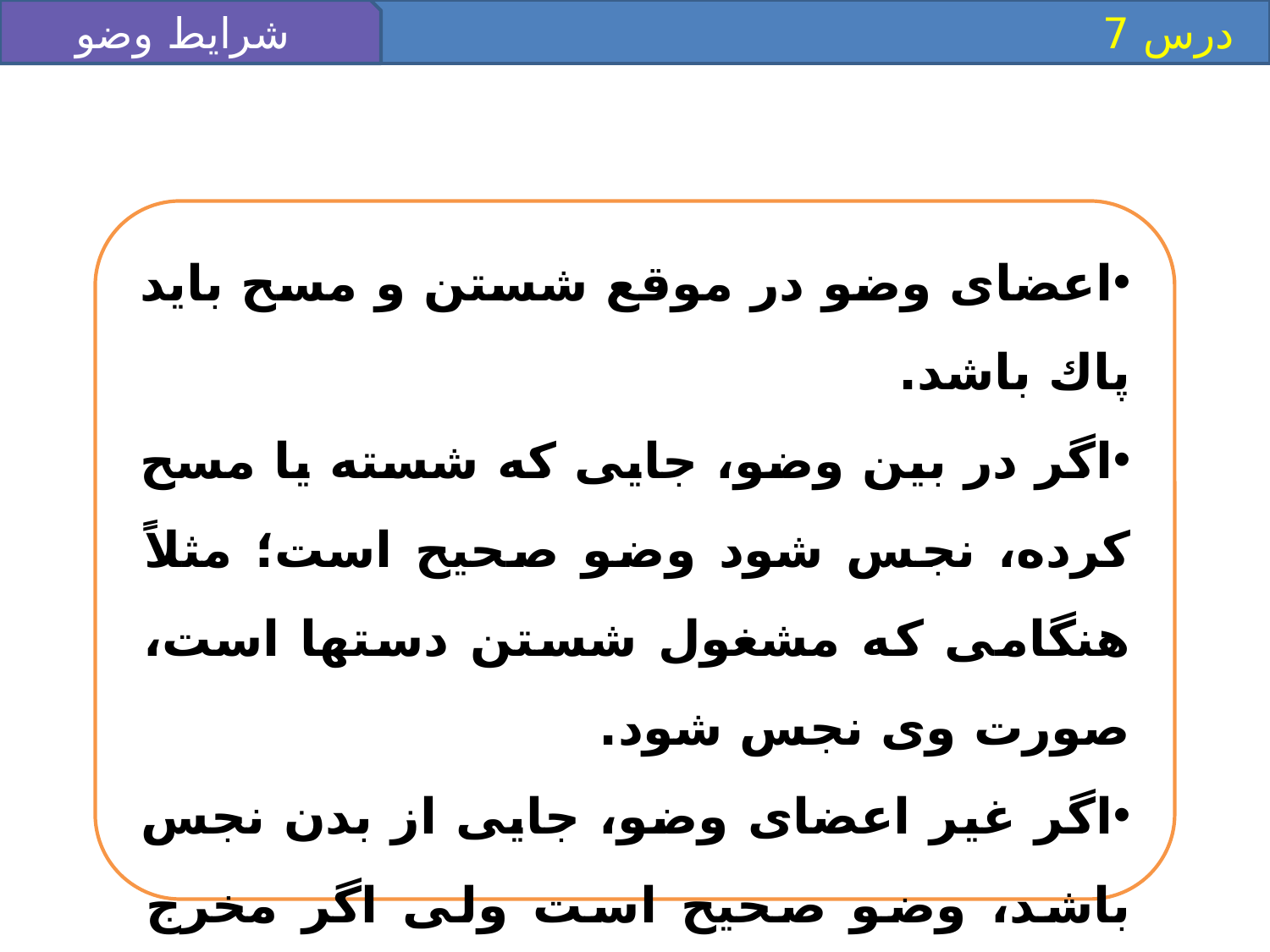

شرايط وضو
 درس 7

اعضاى وضو در موقع شستن و مسح بايد پاك باشد.
اگر در بين وضو، جايى كه شسته يا مسح كرده، نجس شود وضو صحيح است؛ مثلاً هنگامى كه مشغول شستن دست‏ها است، صورت وى نجس شود.
اگر غير اعضاى وضو، جايى از بدن نجس باشد، وضو صحيح است ولى اگر مخرج بول يا غايط را تطهير نكرده، بهتر آن است كه اوّل آن را تطهير كند، بعد وضو بگيرد.